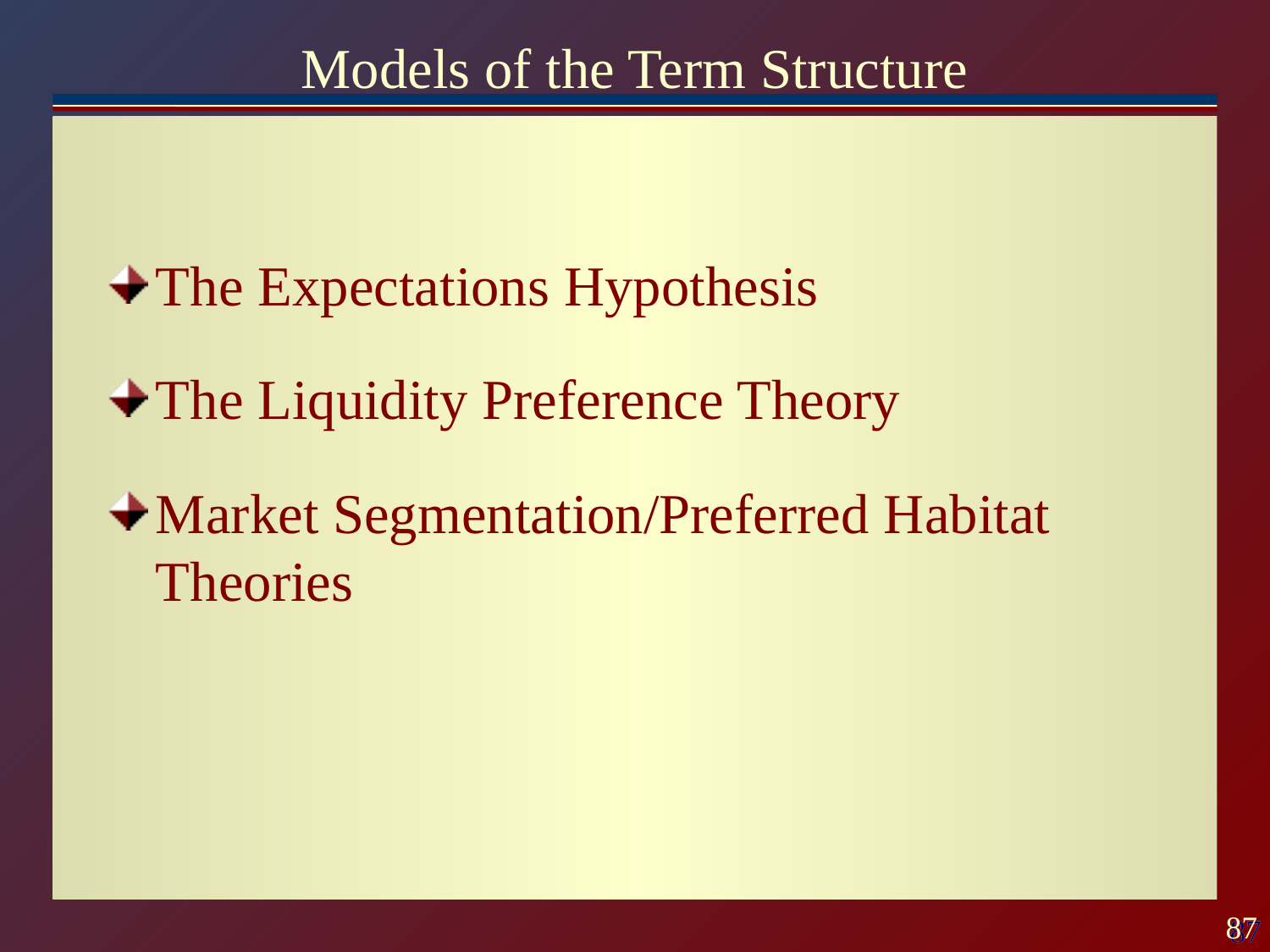

# Models of the Term Structure
The Expectations Hypothesis

The Liquidity Preference Theory

Market Segmentation/Preferred Habitat Theories